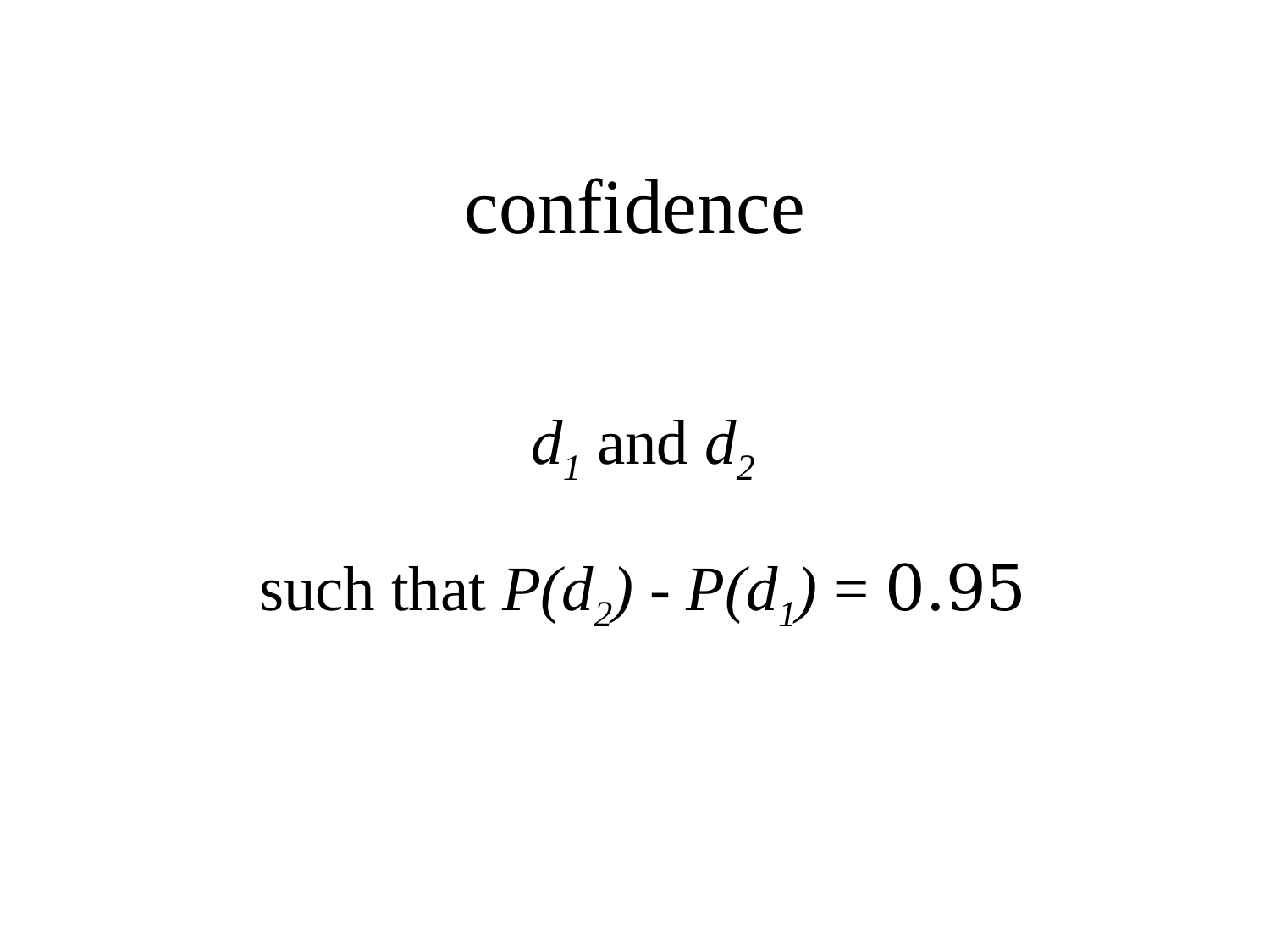

confidence
 d1 and d2

 such that P(d2) - P(d1) = 0.95